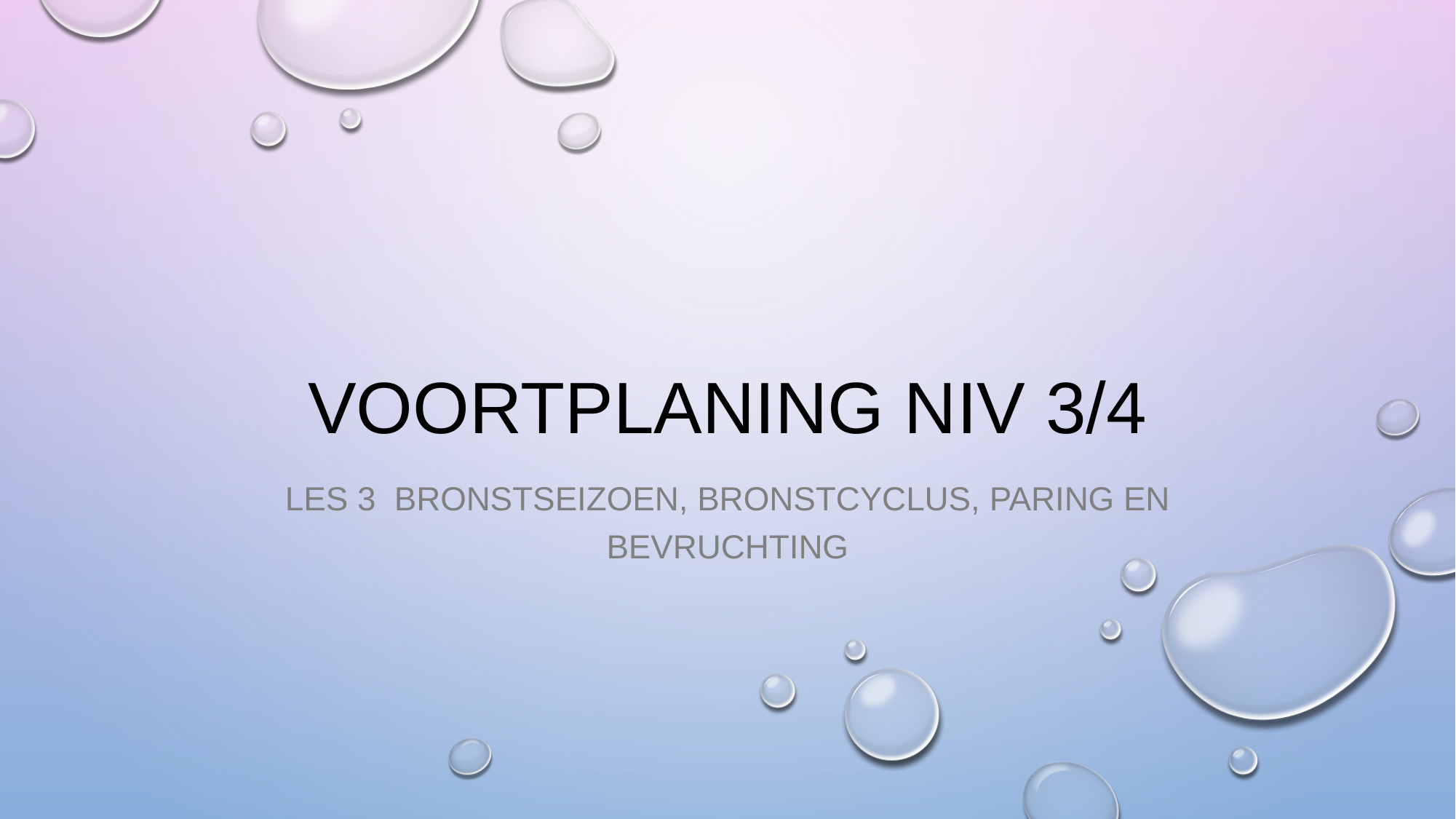

# Voortplaning niv 3/4
Les 3	bronstseizoen, bronstcyclus, paring en bevruchting